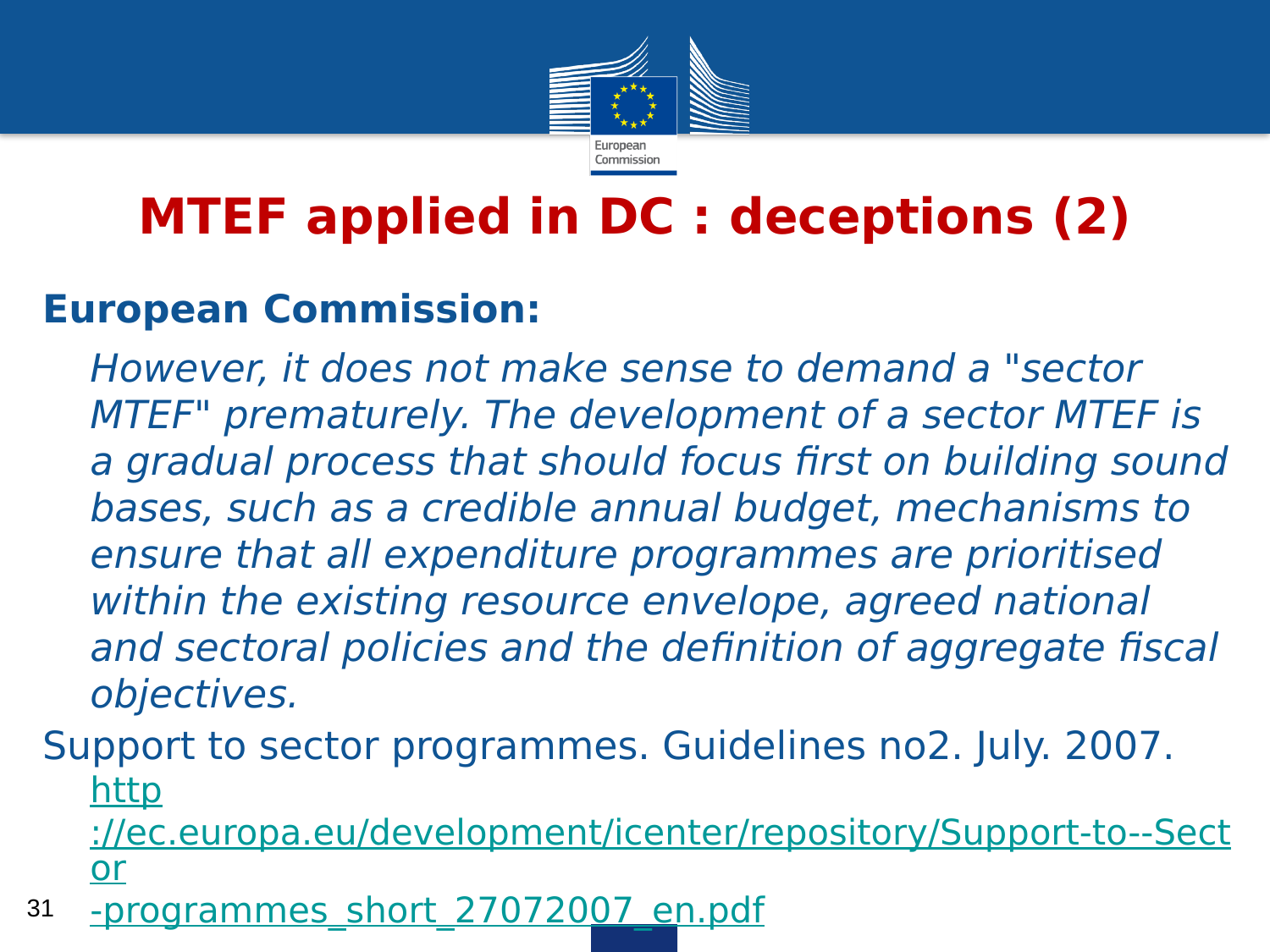

MTEF applied in DC : deceptions (2)
European Commission:
However, it does not make sense to demand a "sector MTEF" prematurely. The development of a sector MTEF is a gradual process that should focus first on building sound bases, such as a credible annual budget, mechanisms to ensure that all expenditure programmes are prioritised within the existing resource envelope, agreed national and sectoral policies and the definition of aggregate fiscal objectives.
Support to sector programmes. Guidelines no2. July. 2007. http://ec.europa.eu/development/icenter/repository/Support-to--Sector-programmes_short_27072007_en.pdf
31